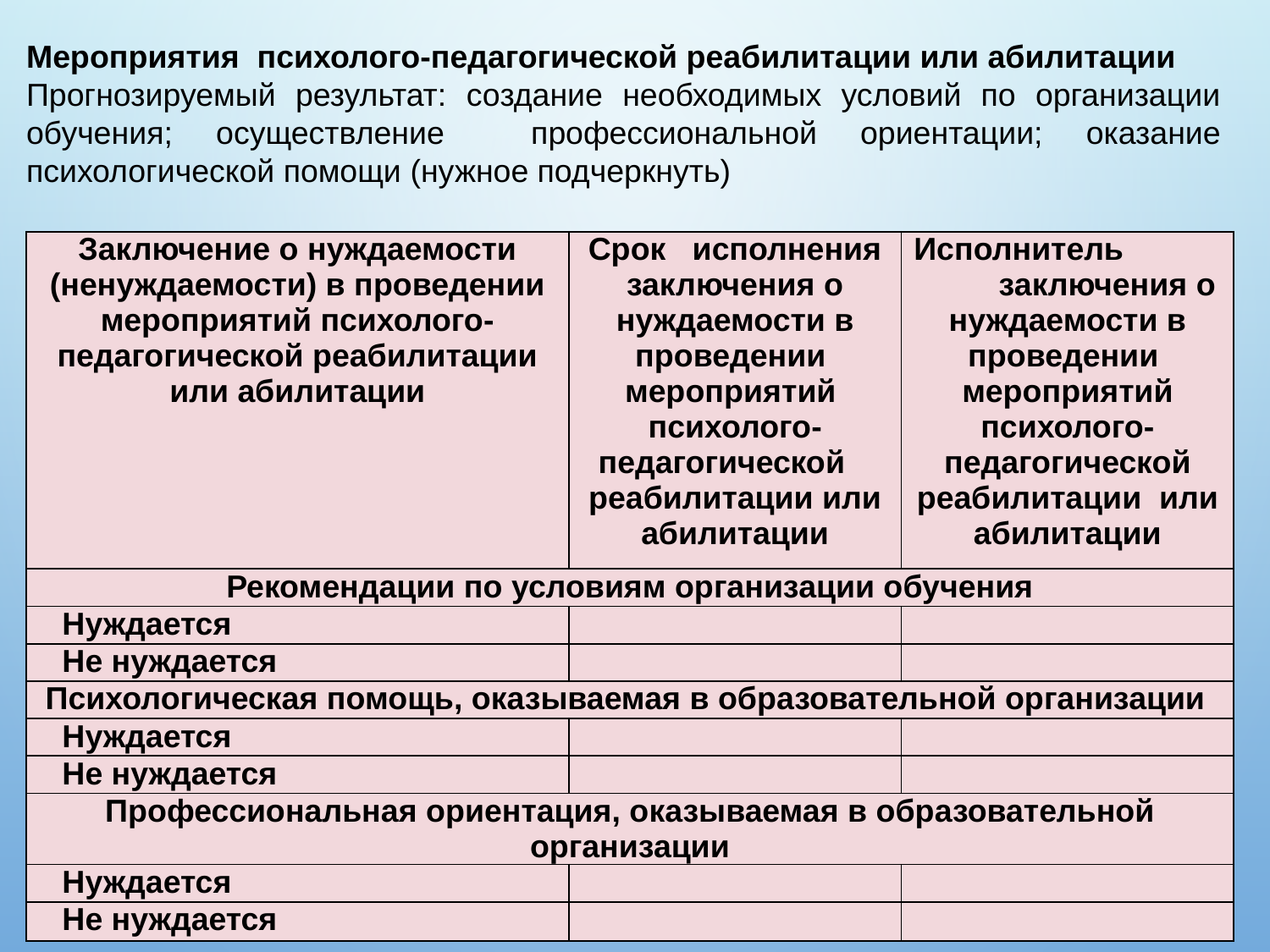

Мероприятия  психолого-педагогической реабилитации или абилитации
Прогнозируемый результат: создание необходимых условий по организации обучения; осуществление  профессиональной ориентации; оказание психологической помощи (нужное подчеркнуть)
| Заключение о нуждаемости (ненуждаемости) в проведении мероприятий психолого-педагогической реабилитации или абилитации | Срок исполнения заключения о нуждаемости в проведении мероприятий психолого-педагогической реабилитации или абилитации | Исполнитель заключения о нуждаемости в проведении мероприятий психолого-педагогической реабилитации или абилитации |
| --- | --- | --- |
| Рекомендации по условиям организации обучения |  |  |
|  Нуждается |  |  |
|  Не нуждается |  |  |
| Психологическая помощь, оказываемая в образовательной организации |  |  |
|  Нуждается |  |  |
|  Не нуждается |  |  |
| Профессиональная ориентация, оказываемая в образовательной организации |  |  |
|  Нуждается |  |  |
|  Не нуждается |  |  |